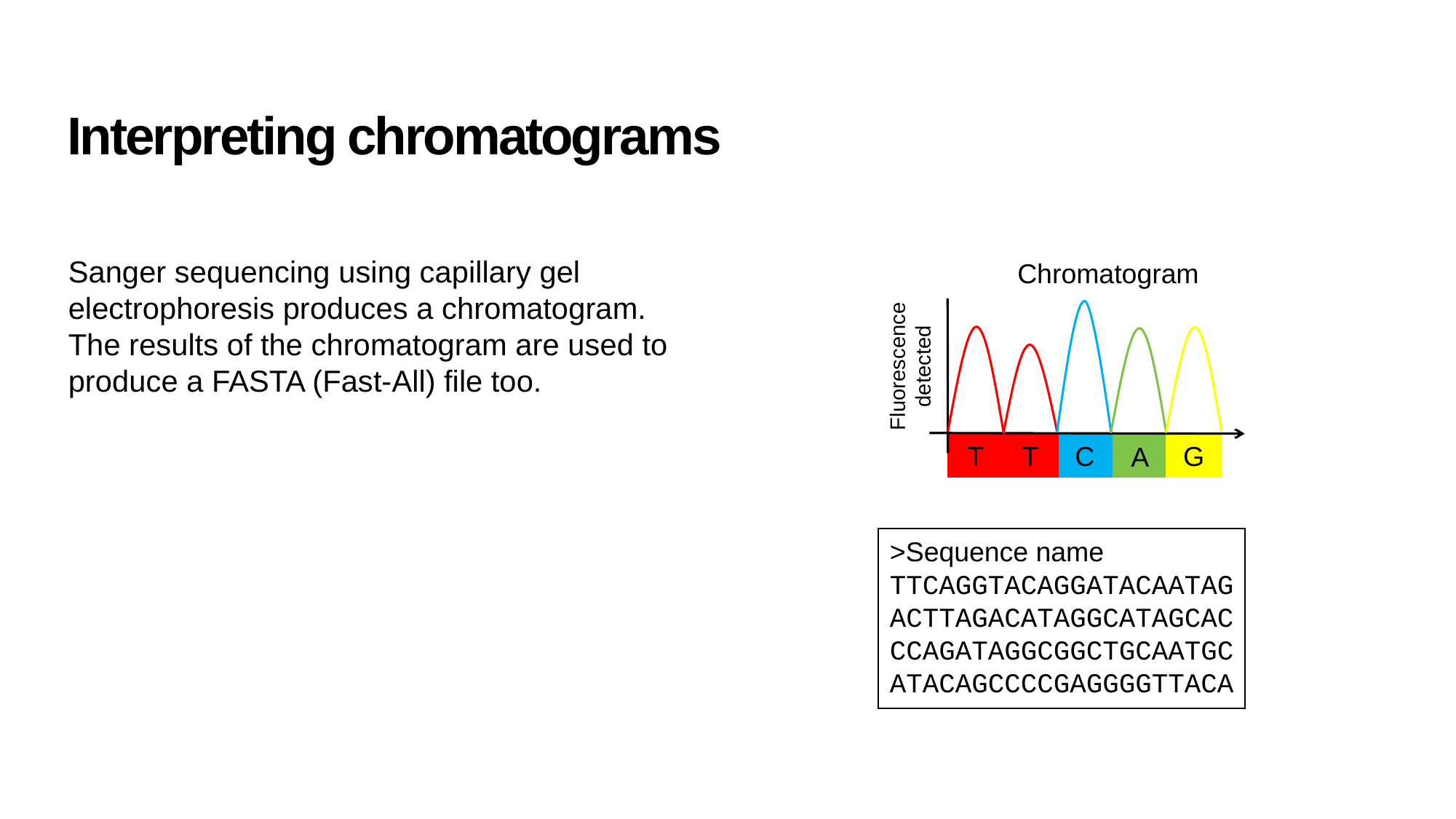

# Interpreting chromatograms
Sanger sequencing using capillary gel electrophoresis produces a chromatogram. The results of the chromatogram are used to produce a FASTA (Fast-All) file too.
Chromatogram

Fluorescence detected

T
T
C
G
A
Time

>Sequence name
TTCAGGTACAGGATACAATAGACTTAGACATAGGCATAGCACCCAGATAGGCGGCTGCAATGCATACAGCCCCGAGGGGTTACA